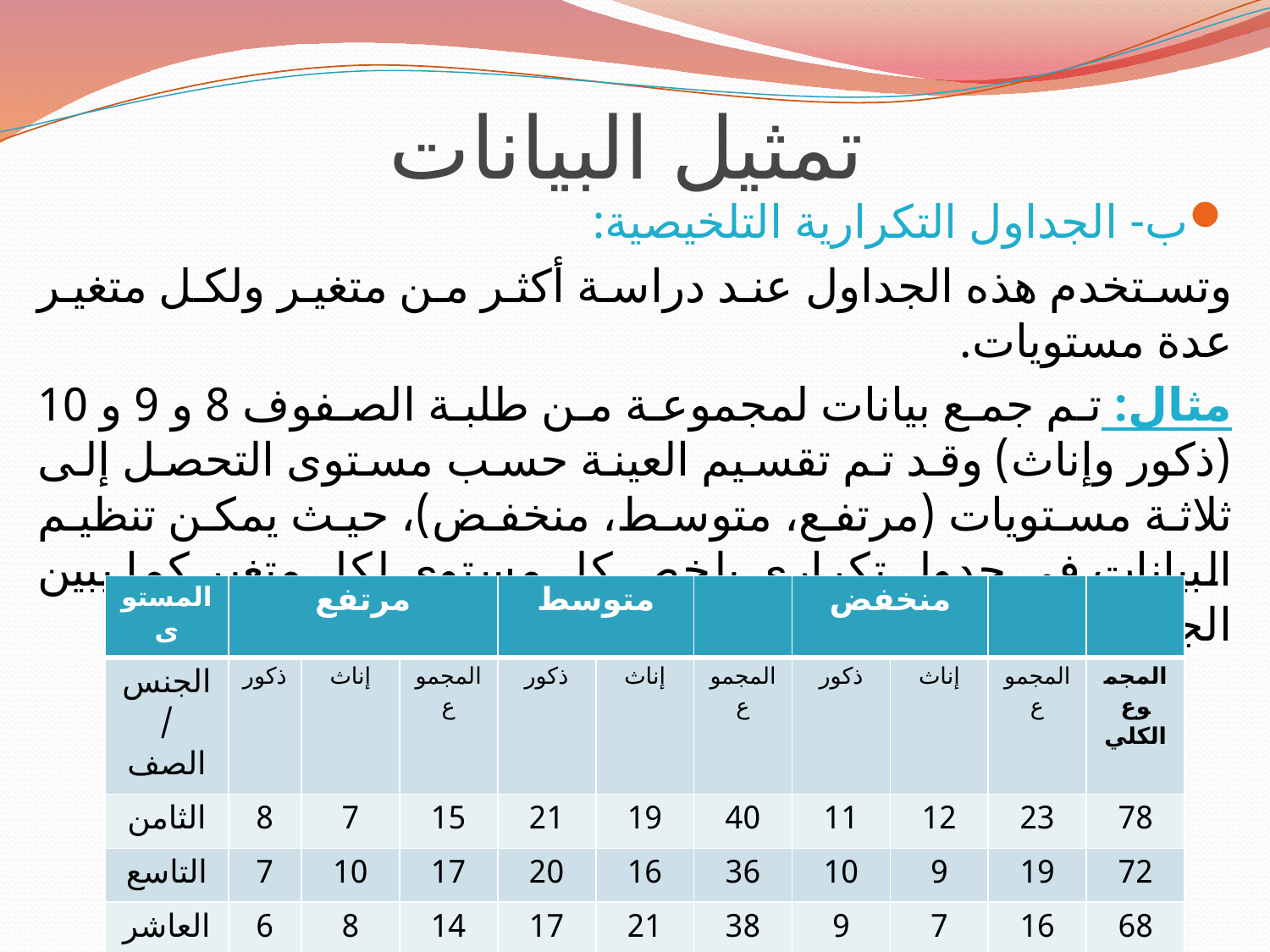

# تمثيل البيانات
ب- الجداول التكرارية التلخيصية:
وتستخدم هذه الجداول عند دراسة أكثر من متغير ولكل متغير عدة مستويات.
مثال: تم جمع بيانات لمجموعة من طلبة الصفوف 8 و 9 و 10 (ذكور وإناث) وقد تم تقسيم العينة حسب مستوى التحصل إلى ثلاثة مستويات (مرتفع، متوسط، منخفض)، حيث يمكن تنظيم البيانات في جدول تكراري يلخص كل مستوى لكل متغير كما يبين الجدول التالي:

| المستوى | مرتفع |  |  | متوسط |  |  | منخفض |  |  |  |
| --- | --- | --- | --- | --- | --- | --- | --- | --- | --- | --- |
| الجنس/ الصف | ذكور | إناث | المجموع | ذكور | إناث | المجموع | ذكور | إناث | المجموع | المجموع الكلي |
| الثامن | 8 | 7 | 15 | 21 | 19 | 40 | 11 | 12 | 23 | 78 |
| التاسع | 7 | 10 | 17 | 20 | 16 | 36 | 10 | 9 | 19 | 72 |
| العاشر | 6 | 8 | 14 | 17 | 21 | 38 | 9 | 7 | 16 | 68 |
| المجموع | 21 | 25 | 46 | 58 | 56 | 114 | 30 | 28 | 58 | 218 |